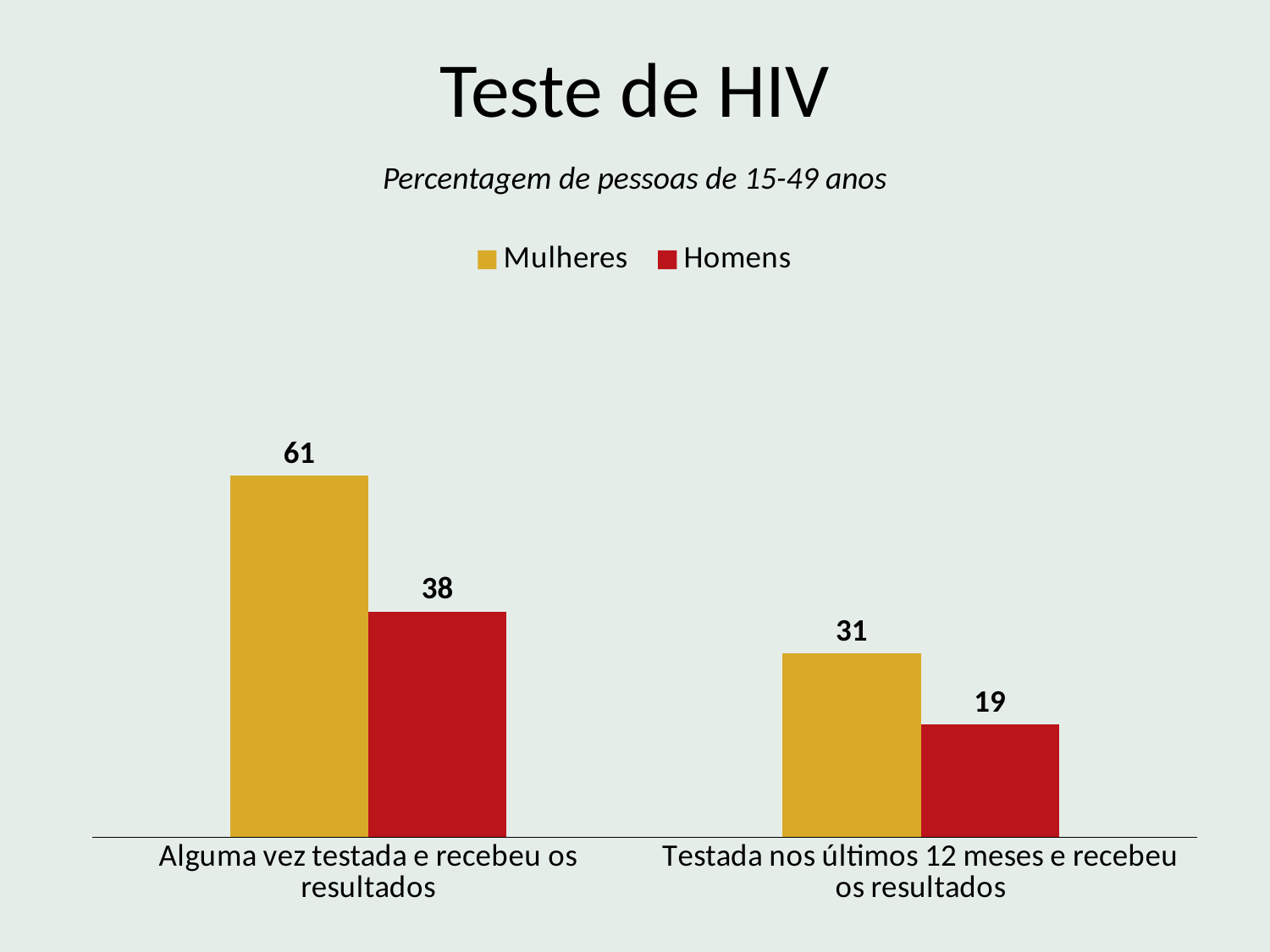

Teste de HIV
Percentagem de pessoas de 15-49 anos

### Chart

| Category | Mulheres | Homens |
|---|---|---|
| Alguma vez testada e recebeu os resultados | 61.0 | 38.0 |
| Testada nos últimos 12 meses e recebeu os resultados | 31.0 | 19.0 |